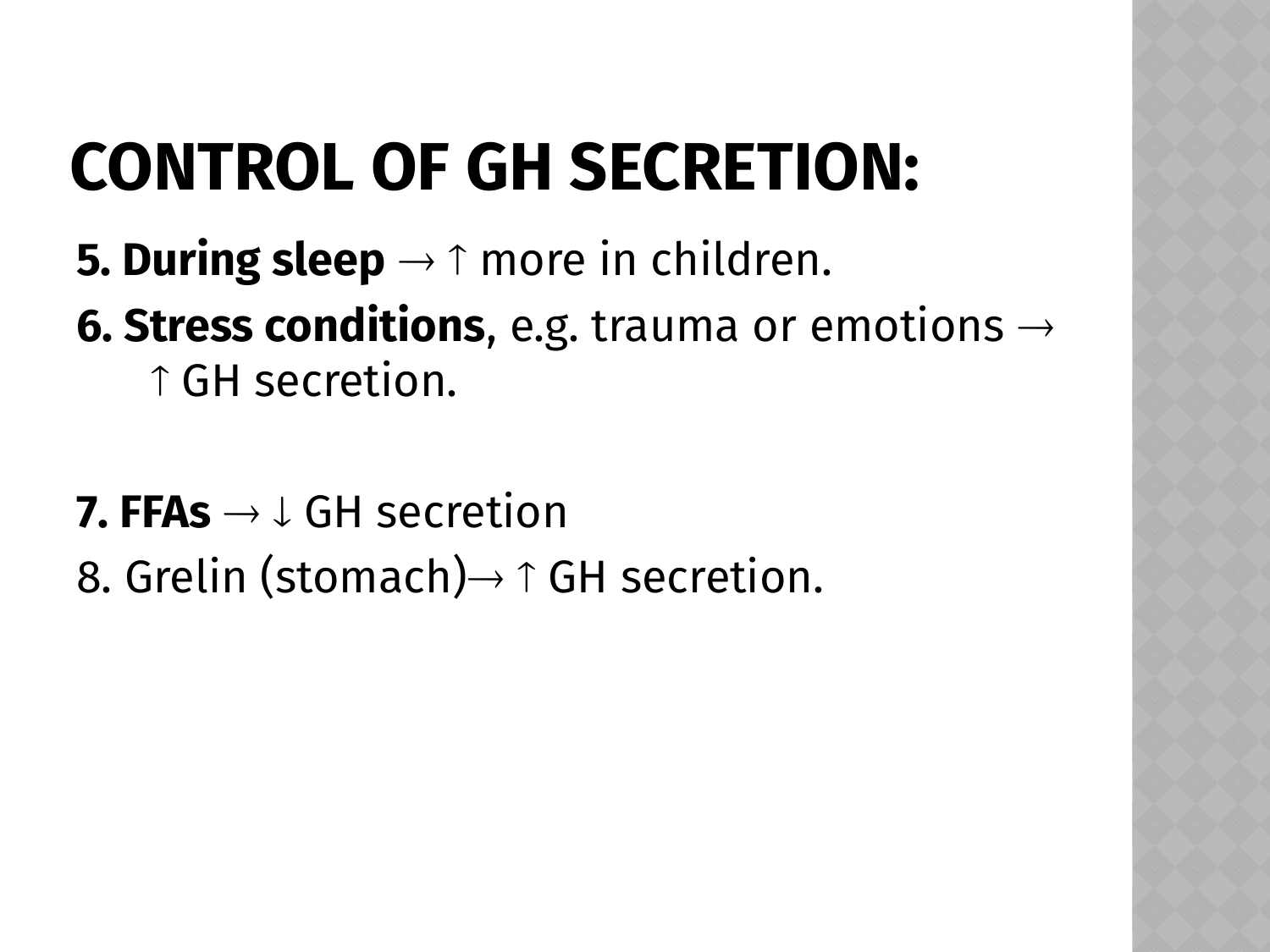

# Control of GH secretion:
5. During sleep → ↑ more in children.
6. Stress conditions, e.g. trauma or emotions →    ↑ GH secretion.

7. FFAs → ↓ GH secretion
8. Grelin (stomach)→ ↑ GH secretion.